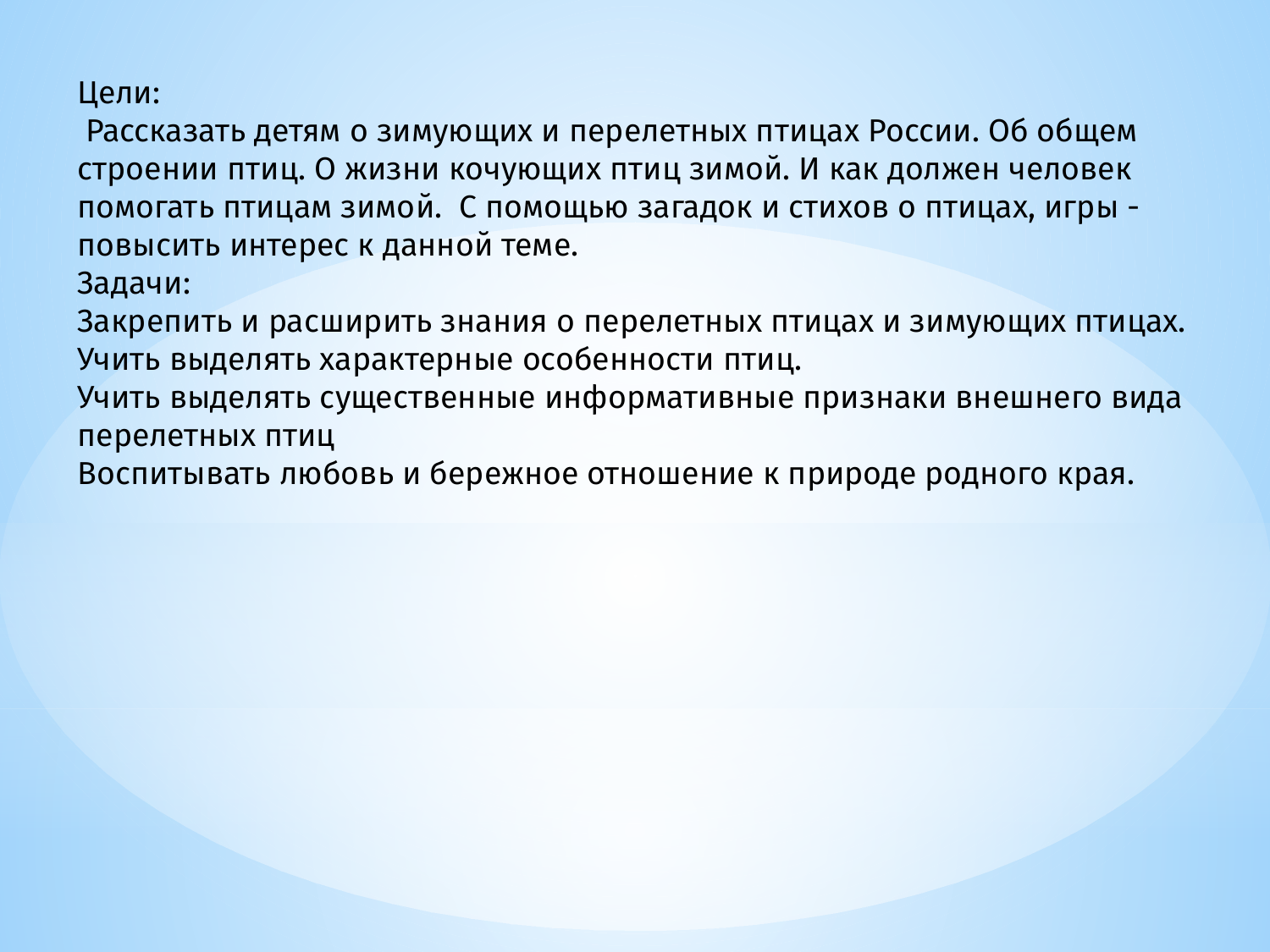

Цели:
 Рассказать детям о зимующих и перелетных птицах России. Об общем строении птиц. О жизни кочующих птиц зимой. И как должен человек помогать птицам зимой.  С помощью загадок и стихов о птицах, игры -повысить интерес к данной теме.
Задачи:
Закрепить и расширить знания о перелетных птицах и зимующих птицах.
Учить выделять характерные особенности птиц.
Учить выделять существенные информативные признаки внешнего вида перелетных птиц
Воспитывать любовь и бережное отношение к природе родного края.